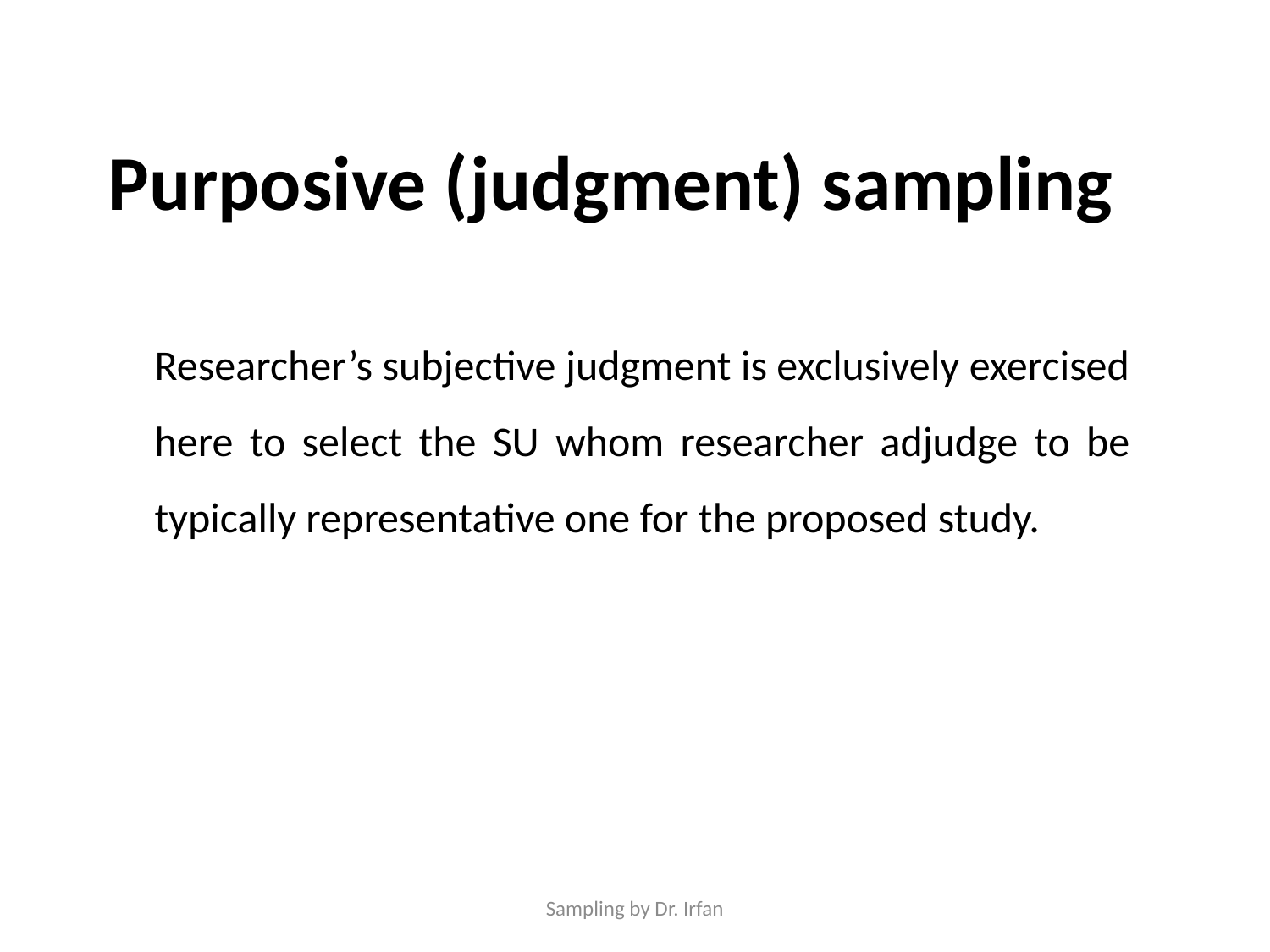

Purposive (judgment) sampling
	Researcher’s subjective judgment is exclusively exercised here to select the SU whom researcher adjudge to be typically representative one for the proposed study.
Sampling by Dr. Irfan